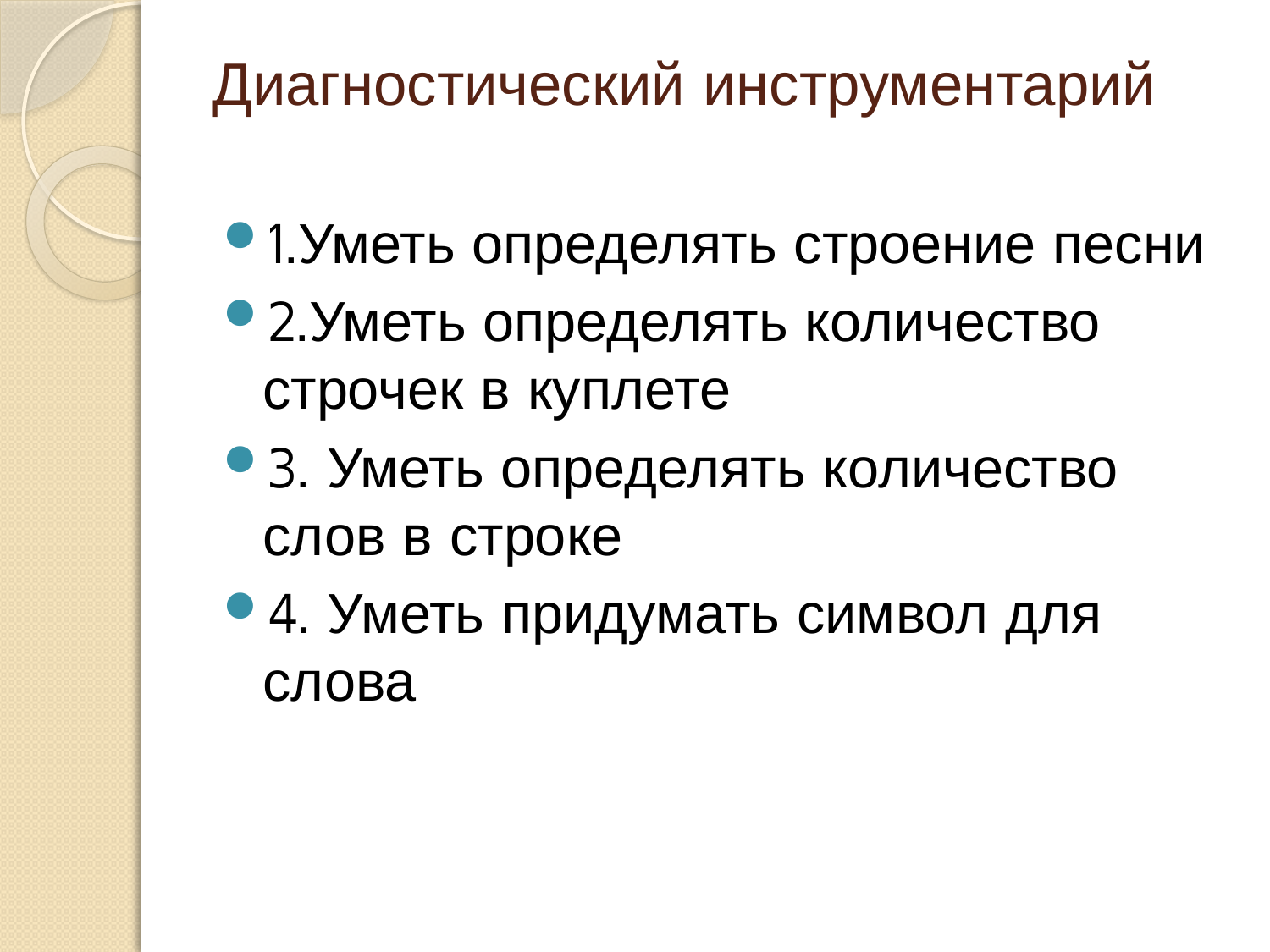

# Диагностический инструментарий
1.Уметь определять строение песни
2.Уметь определять количество строчек в куплете
3. Уметь определять количество слов в строке
4. Уметь придумать символ для слова